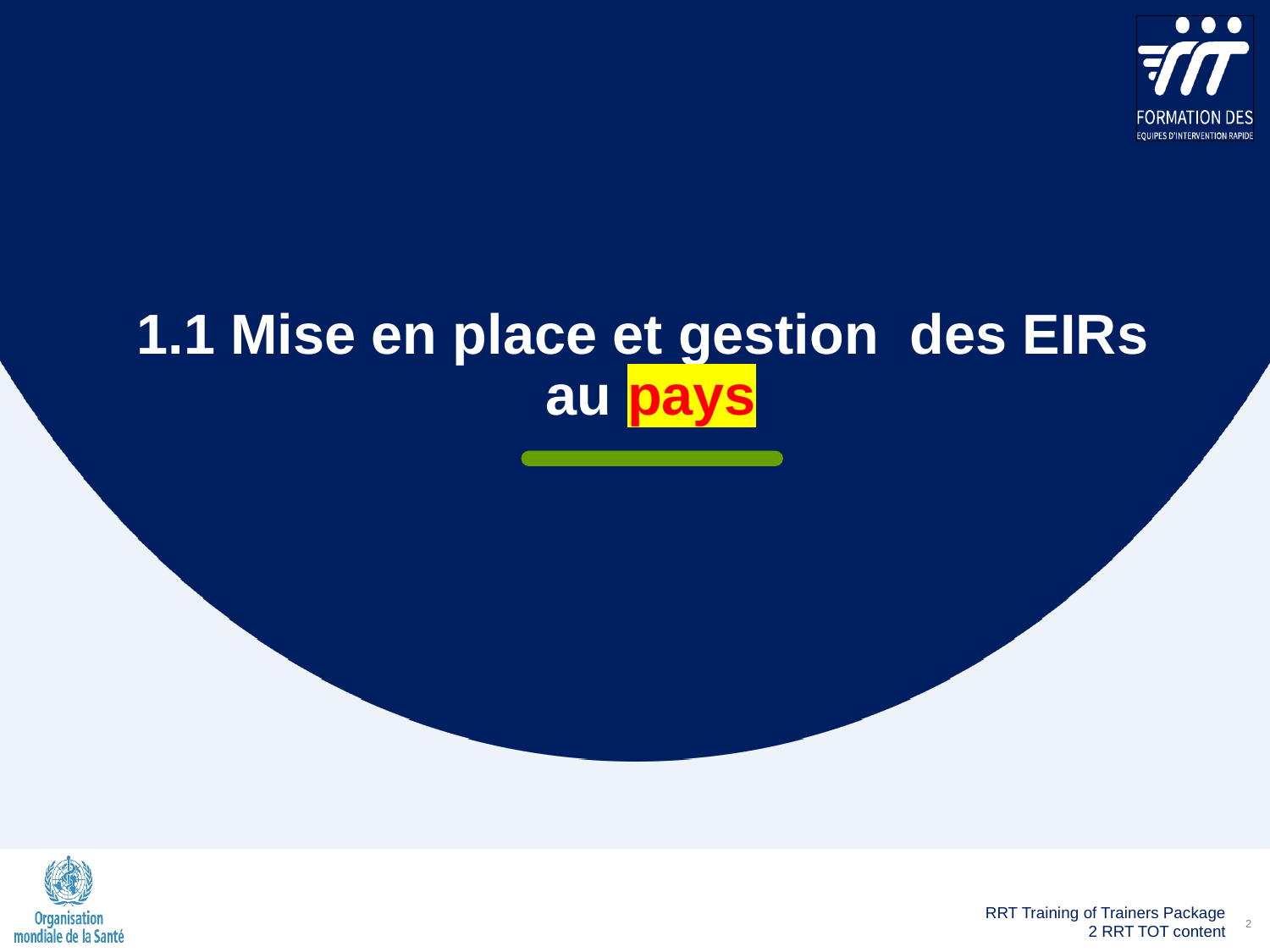

# 1.1 Mise en place et gestion  des EIRs au pays